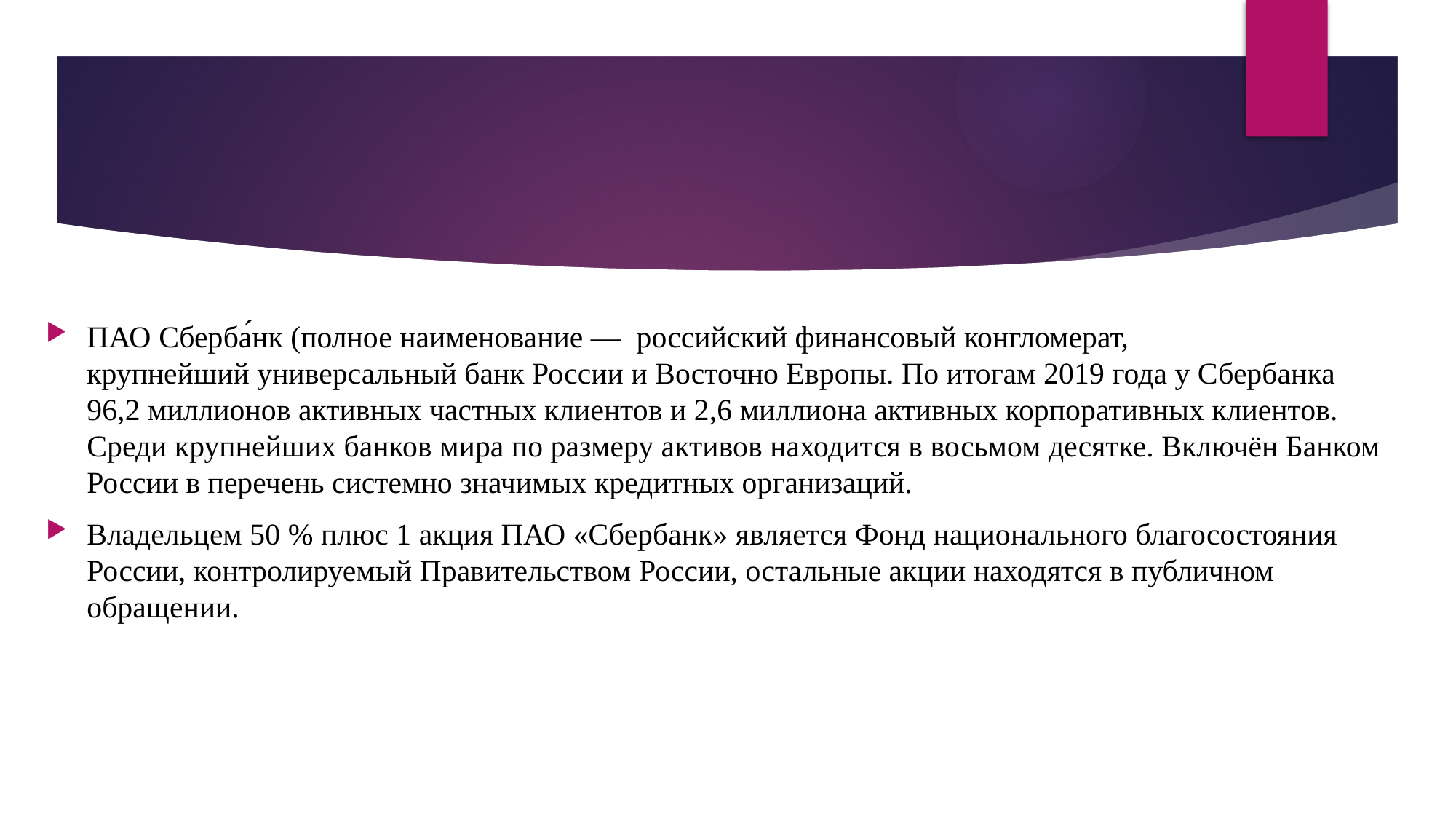

ПАО Сберба́нк (полное наименование —  российский финансовый конгломерат, крупнейший универсальный банк России и Восточно Европы. По итогам 2019 года у Сбербанка 96,2 миллионов активных частных клиентов и 2,6 миллиона активных корпоративных клиентов. Среди крупнейших банков мира по размеру активов находится в восьмом десятке. Включён Банком России в перечень системно значимых кредитных организаций.
Владельцем 50 % плюс 1 акция ПАО «Сбербанк» является Фонд национального благосостояния России, контролируемый Правительством России, остальные акции находятся в публичном обращении.